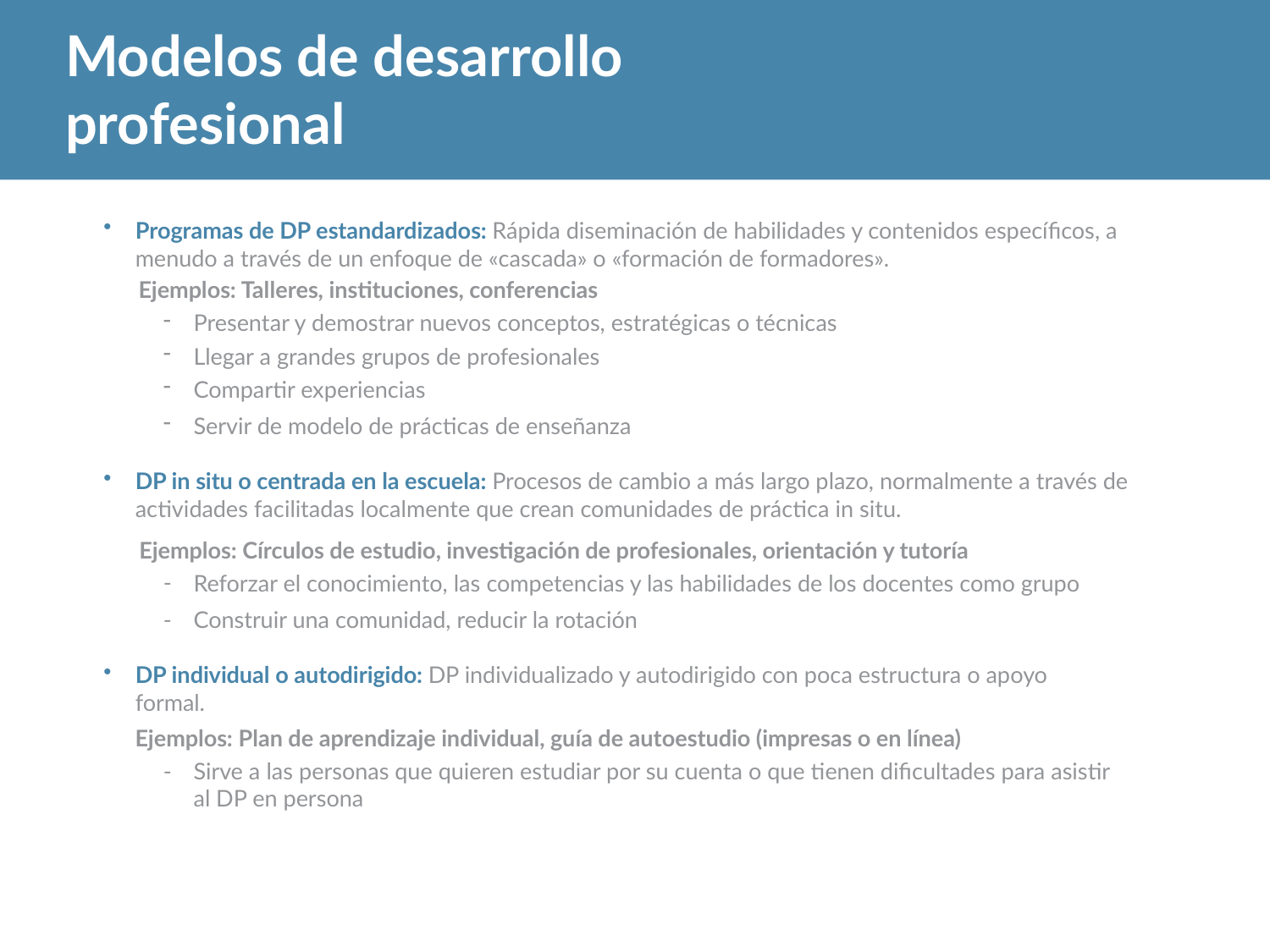

# Modelos de desarrollo profesional
Programas de DP estandardizados: Rápida diseminación de habilidades y contenidos específicos, a menudo a través de un enfoque de «cascada» o «formación de formadores».
Ejemplos: Talleres, instituciones, conferencias
Presentar y demostrar nuevos conceptos, estratégicas o técnicas
Llegar a grandes grupos de profesionales
Compartir experiencias
Servir de modelo de prácticas de enseñanza

DP in situ o centrada en la escuela: Procesos de cambio a más largo plazo, normalmente a través de actividades facilitadas localmente que crean comunidades de práctica in situ.
Ejemplos: Círculos de estudio, investigación de profesionales, orientación y tutoría
Reforzar el conocimiento, las competencias y las habilidades de los docentes como grupo
Construir una comunidad, reducir la rotación

DP individual o autodirigido: DP individualizado y autodirigido con poca estructura o apoyo formal.
Ejemplos: Plan de aprendizaje individual, guía de autoestudio (impresas o en línea)
Sirve a las personas que quieren estudiar por su cuenta o que tienen dificultades para asistir al DP en persona